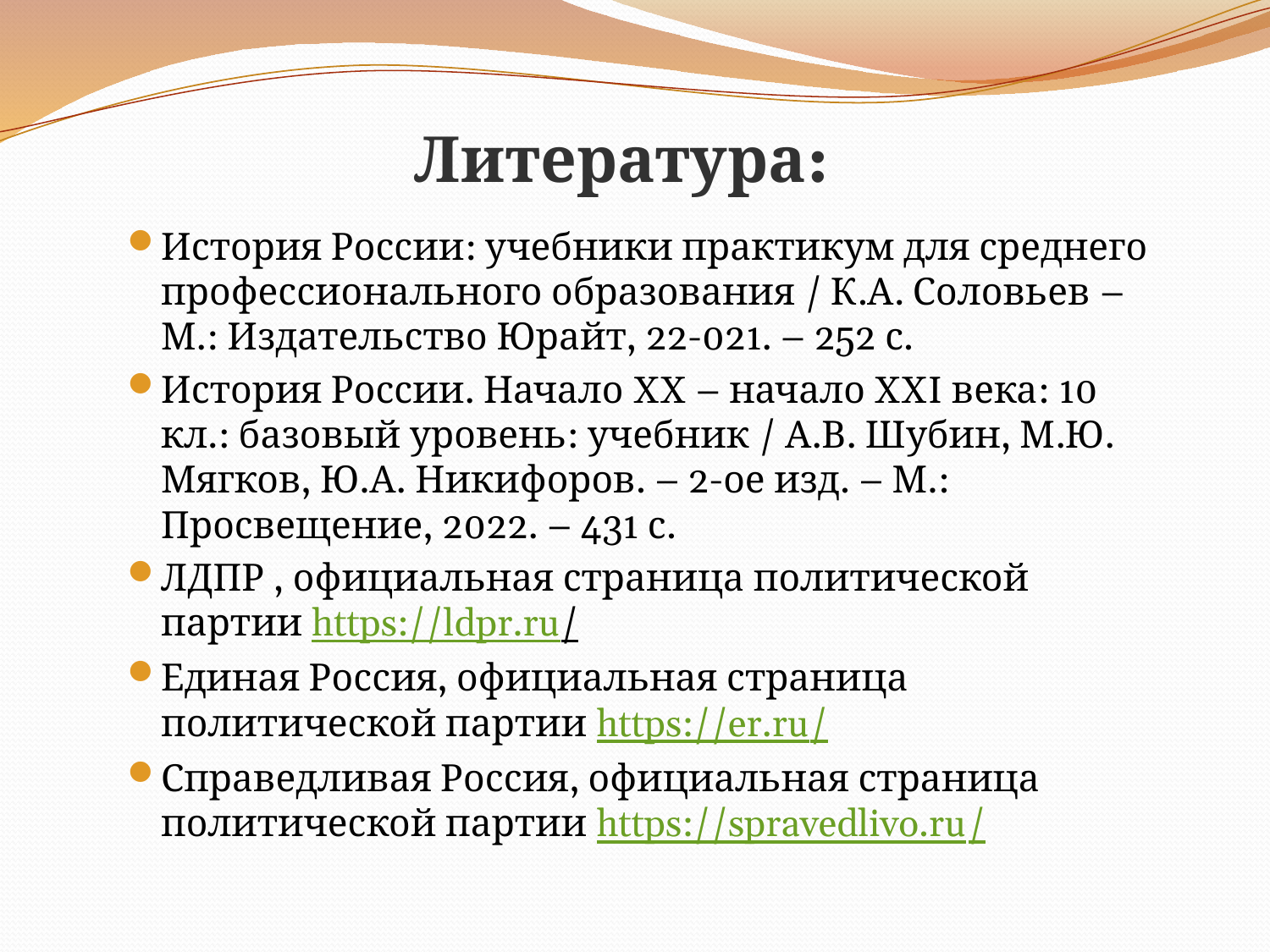

Литература:
История России: учебники практикум для среднего профессионального образования / К.А. Соловьев – М.: Издательство Юрайт, 22-021. – 252 с.
История России. Начало XX – начало XXI века: 10 кл.: базовый уровень: учебник / А.В. Шубин, М.Ю. Мягков, Ю.А. Никифоров. – 2-ое изд. – М.: Просвещение, 2022. – 431 с.
ЛДПР , официальная страница политической партии https://ldpr.ru/
Единая Россия, официальная страница политической партии https://er.ru/
Справедливая Россия, официальная страница политической партии https://spravedlivo.ru/